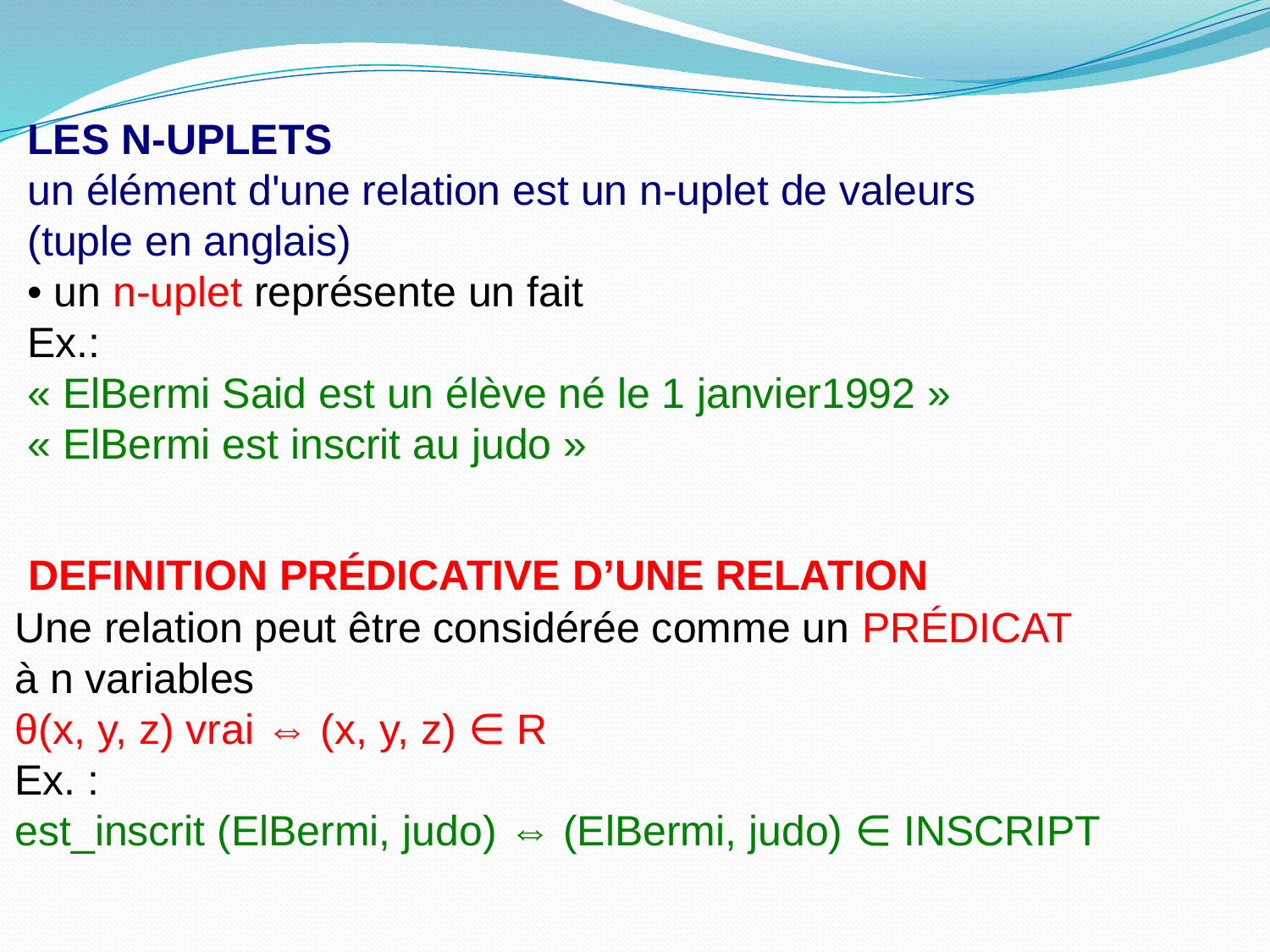

LES N-UPLETS
un élément d'une relation est un n-uplet de valeurs
(tuple en anglais)
• un n-uplet représente un fait
Ex.:
« ElBermi Said est un élève né le 1 janvier1992 »
« ElBermi est inscrit au judo »

# DEFINITION PRÉDICATIVE D’UNE RELATION Une relation peut être considérée comme un PRÉDICAT à n variables θ(x, y, z) vrai ⇔ (x, y, z) ∈ R Ex. : est_inscrit (ElBermi, judo) ⇔ (ElBermi, judo) ∈ INSCRIPT